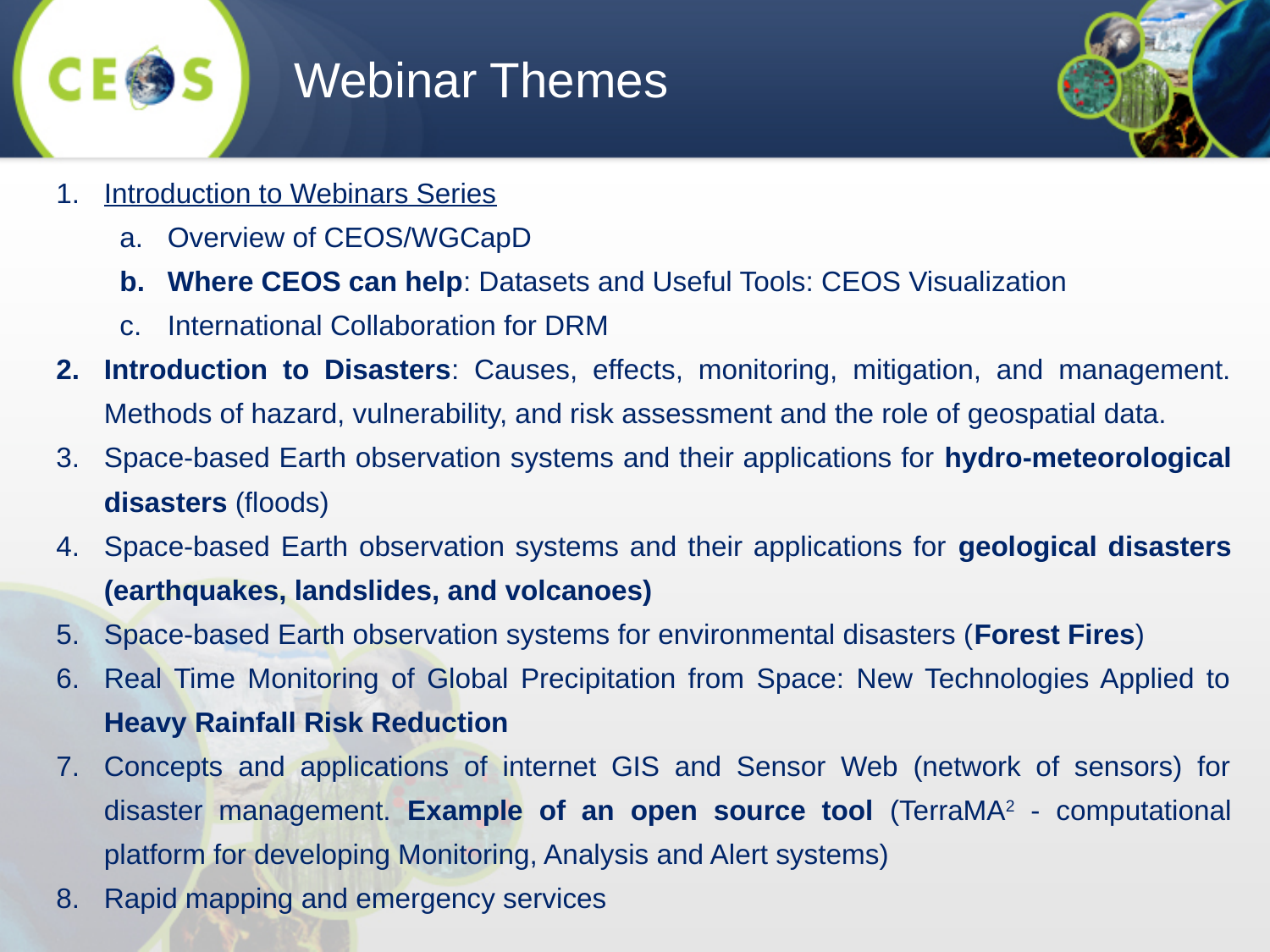

Webinar Themes
Introduction to Webinars Series
Overview of CEOS/WGCapD
Where CEOS can help: Datasets and Useful Tools: CEOS Visualization
International Collaboration for DRM
Introduction to Disasters: Causes, effects, monitoring, mitigation, and management. Methods of hazard, vulnerability, and risk assessment and the role of geospatial data.
Space-based Earth observation systems and their applications for hydro-meteorological disasters (floods)
Space-based Earth observation systems and their applications for geological disasters (earthquakes, landslides, and volcanoes)
Space-based Earth observation systems for environmental disasters (Forest Fires)
Real Time Monitoring of Global Precipitation from Space: New Technologies Applied to Heavy Rainfall Risk Reduction
Concepts and applications of internet GIS and Sensor Web (network of sensors) for disaster management. Example of an open source tool (TerraMA2 - computational platform for developing Monitoring, Analysis and Alert systems)
Rapid mapping and emergency services